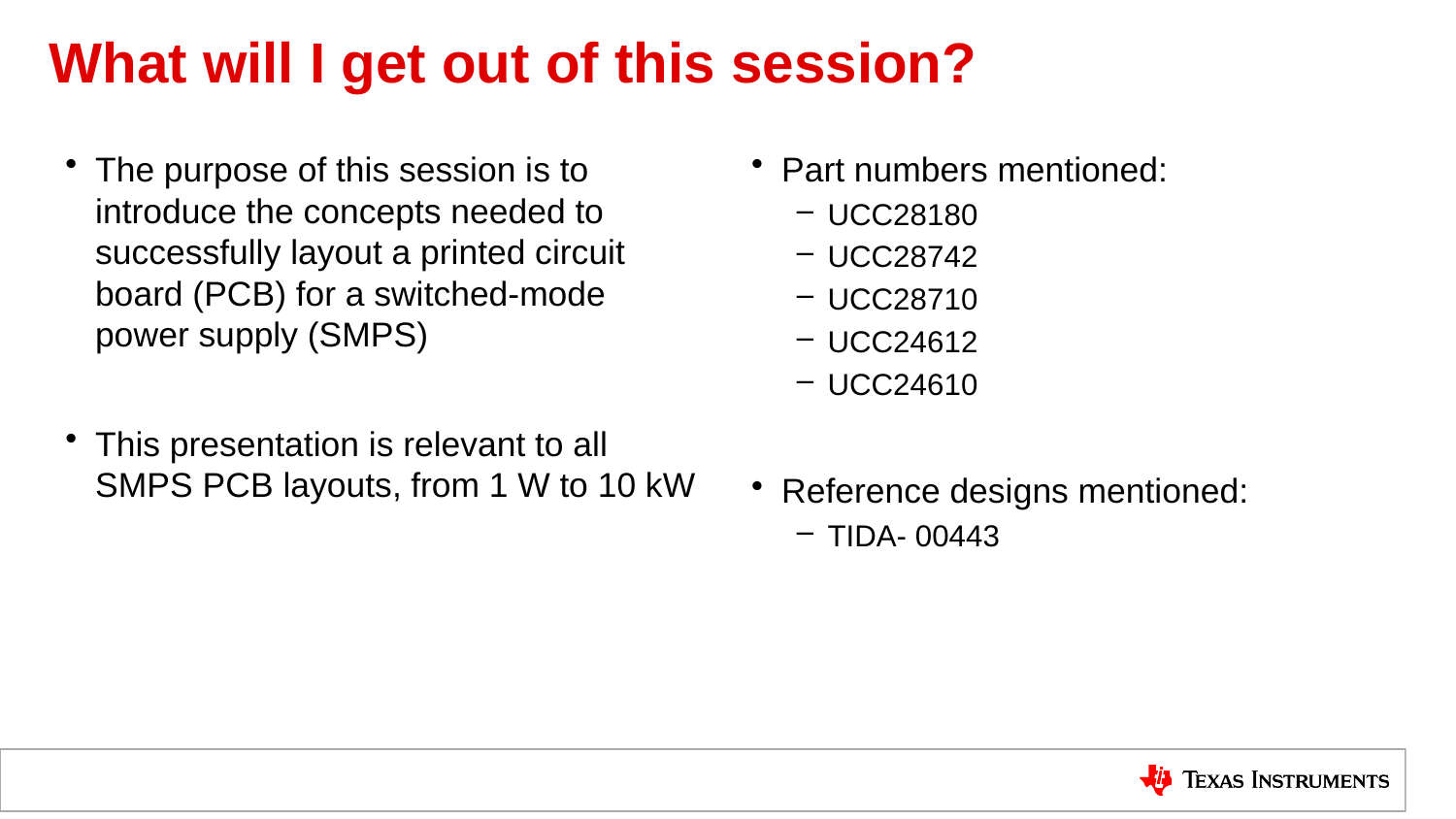

# What will I get out of this session?
The purpose of this session is to introduce the concepts needed to successfully layout a printed circuit board (PCB) for a switched-mode power supply (SMPS)

This presentation is relevant to all SMPS PCB layouts, from 1 W to 10 kW

Part numbers mentioned:
UCC28180
UCC28742
UCC28710
UCC24612
UCC24610

Reference designs mentioned:
TIDA- 00443